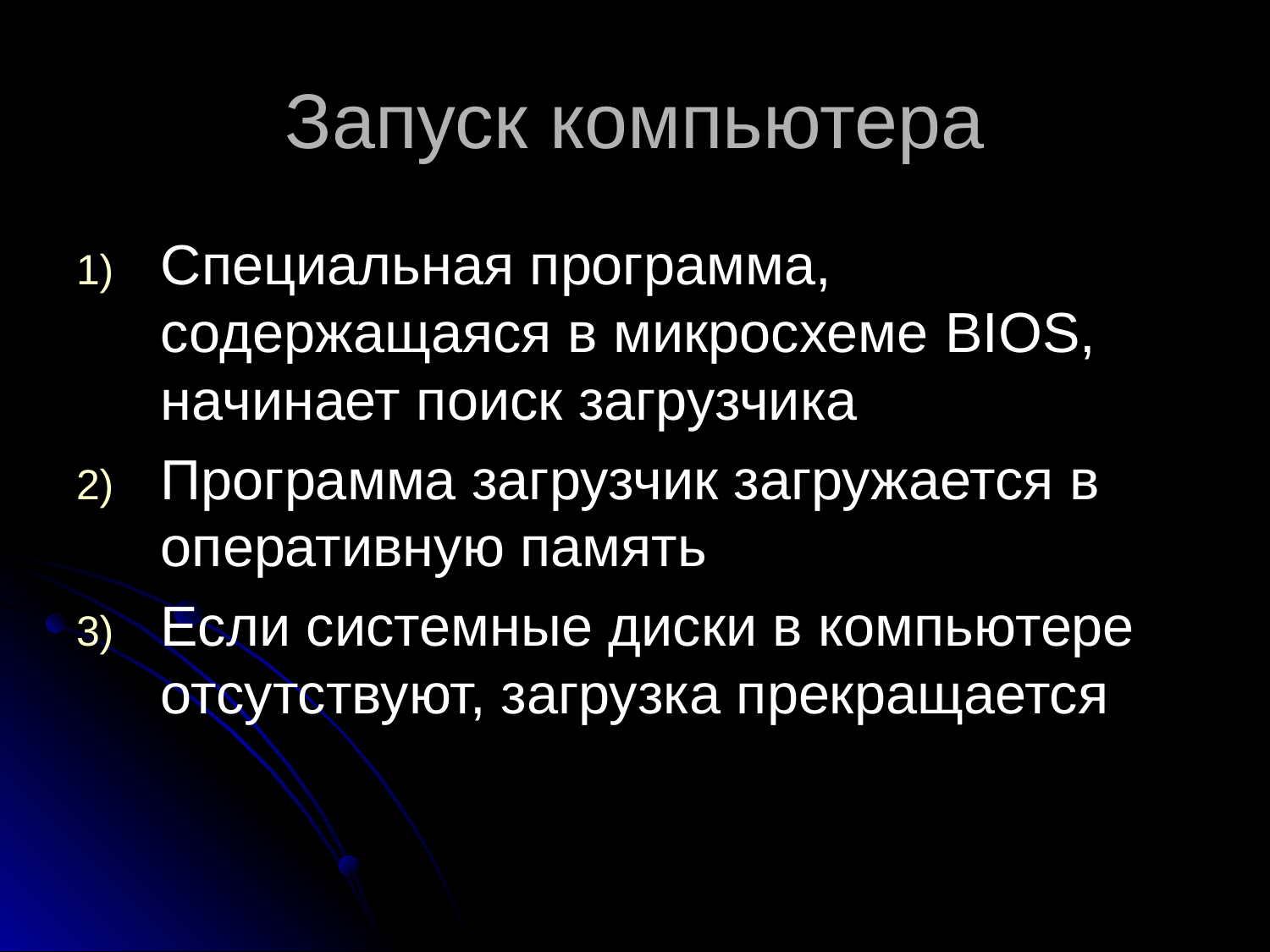

# Запуск компьютера
Специальная программа, содержащаяся в микросхеме BIOS, начинает поиск загрузчика
Программа загрузчик загружается в оперативную память
Если системные диски в компьютере отсутствуют, загрузка прекращается